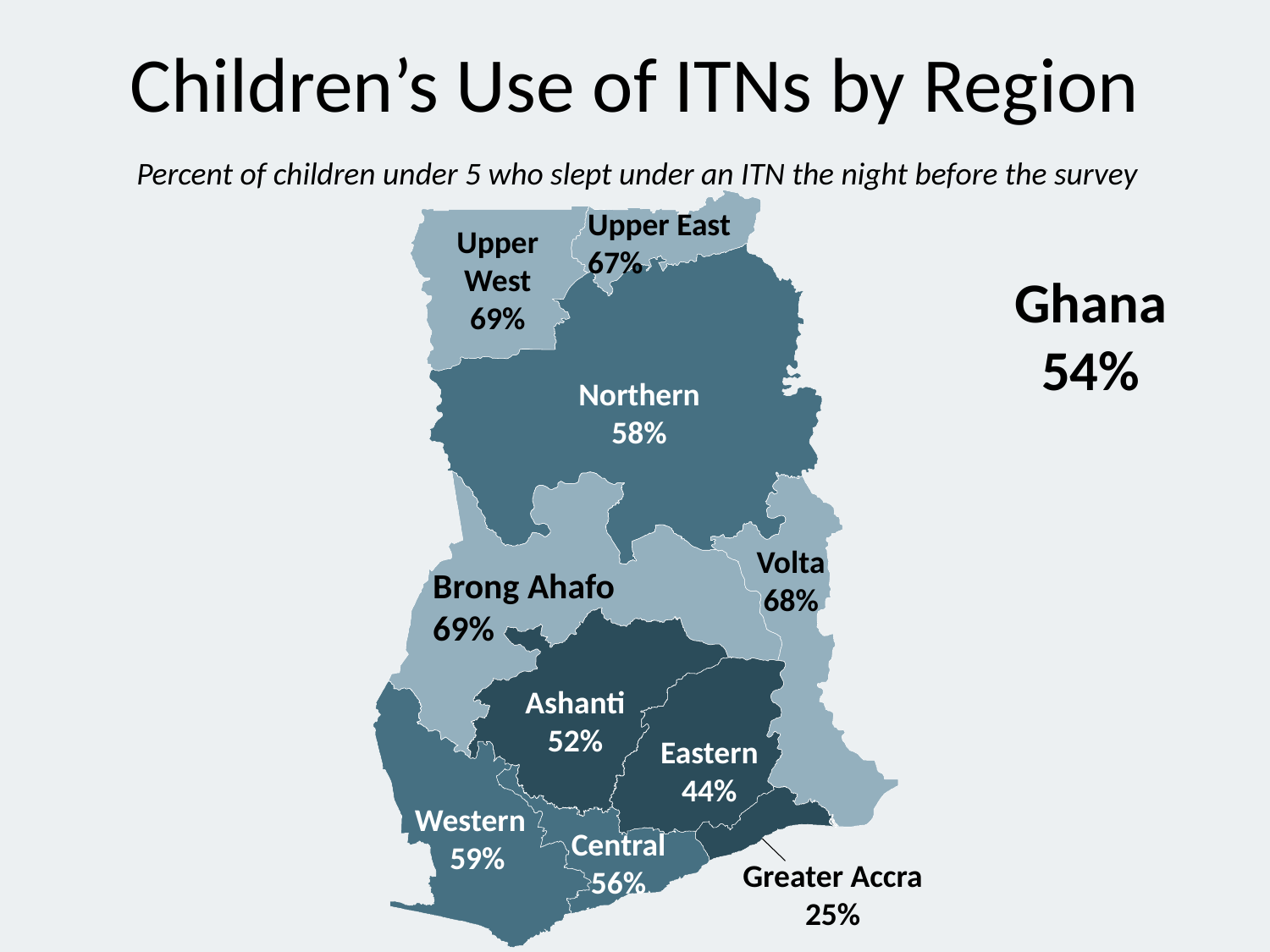

# Children’s Use of ITNs by Region

Percent of children under 5 who slept under an ITN the night before the survey
Upper East
67%
Upper West
69%
Ghana
54%
Northern
58%
Volta
68%
Brong Ahafo
69%
Ashanti
52%
Eastern
44%
Western
  59%
Central
56%
Greater Accra
25%